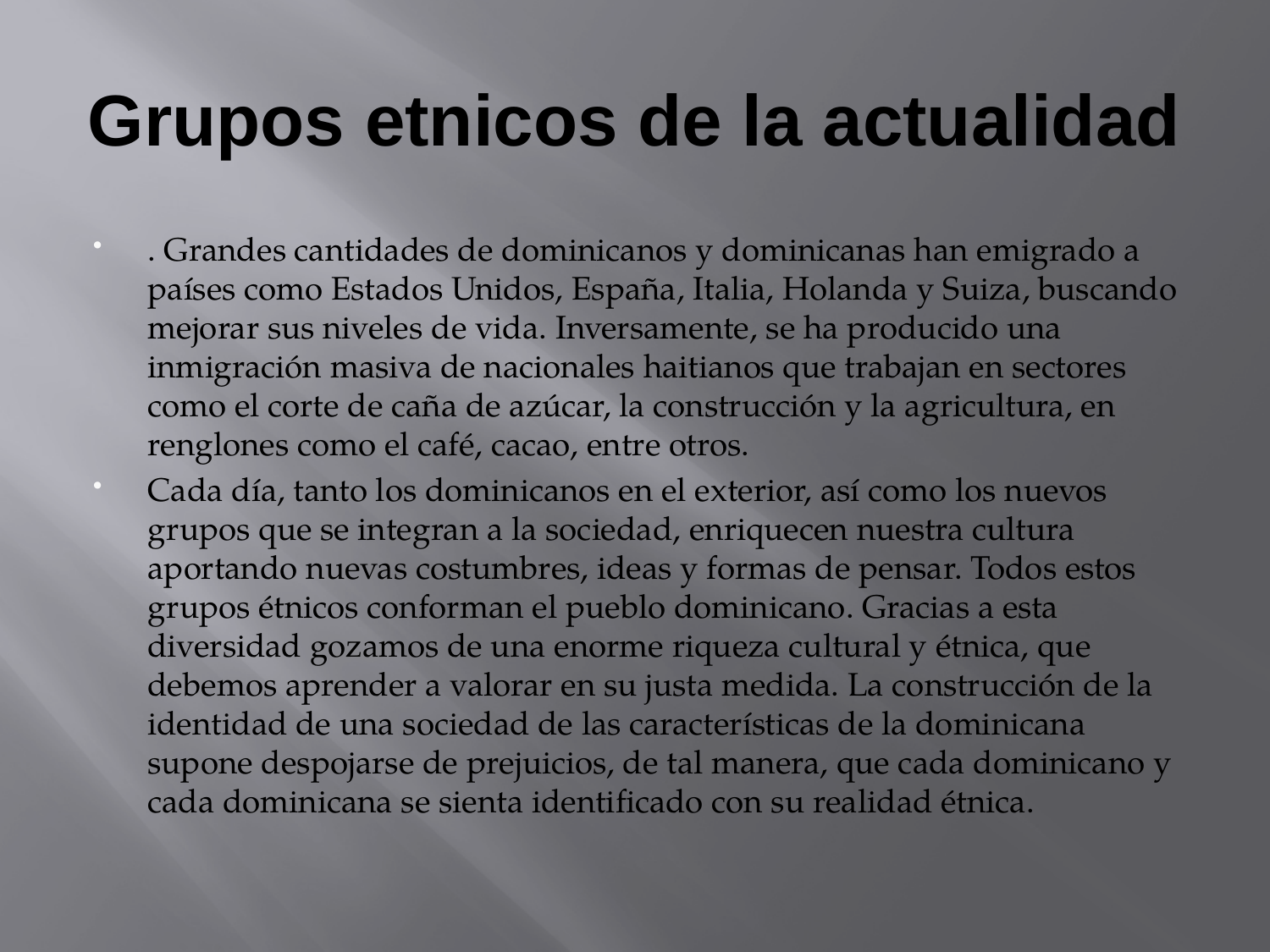

# Grupos etnicos de la actualidad
. Grandes cantidades de dominicanos y dominicanas han emigrado a países como Estados Unidos, España, Italia, Holanda y Suiza, buscando mejorar sus niveles de vida. Inversamente, se ha producido una inmigración masiva de nacionales haitianos que trabajan en sectores como el corte de caña de azúcar, la construcción y la agricultura, en renglones como el café, cacao, entre otros.
Cada día, tanto los dominicanos en el exterior, así como los nuevos grupos que se integran a la sociedad, enriquecen nuestra cultura aportando nuevas costumbres, ideas y formas de pensar. Todos estos grupos étnicos conforman el pueblo dominicano. Gracias a esta diversidad gozamos de una enorme riqueza cultural y étnica, que debemos aprender a valorar en su justa medida. La construcción de la identidad de una sociedad de las características de la dominicana supone despojarse de prejuicios, de tal manera, que cada dominicano y cada dominicana se sienta identificado con su realidad étnica.